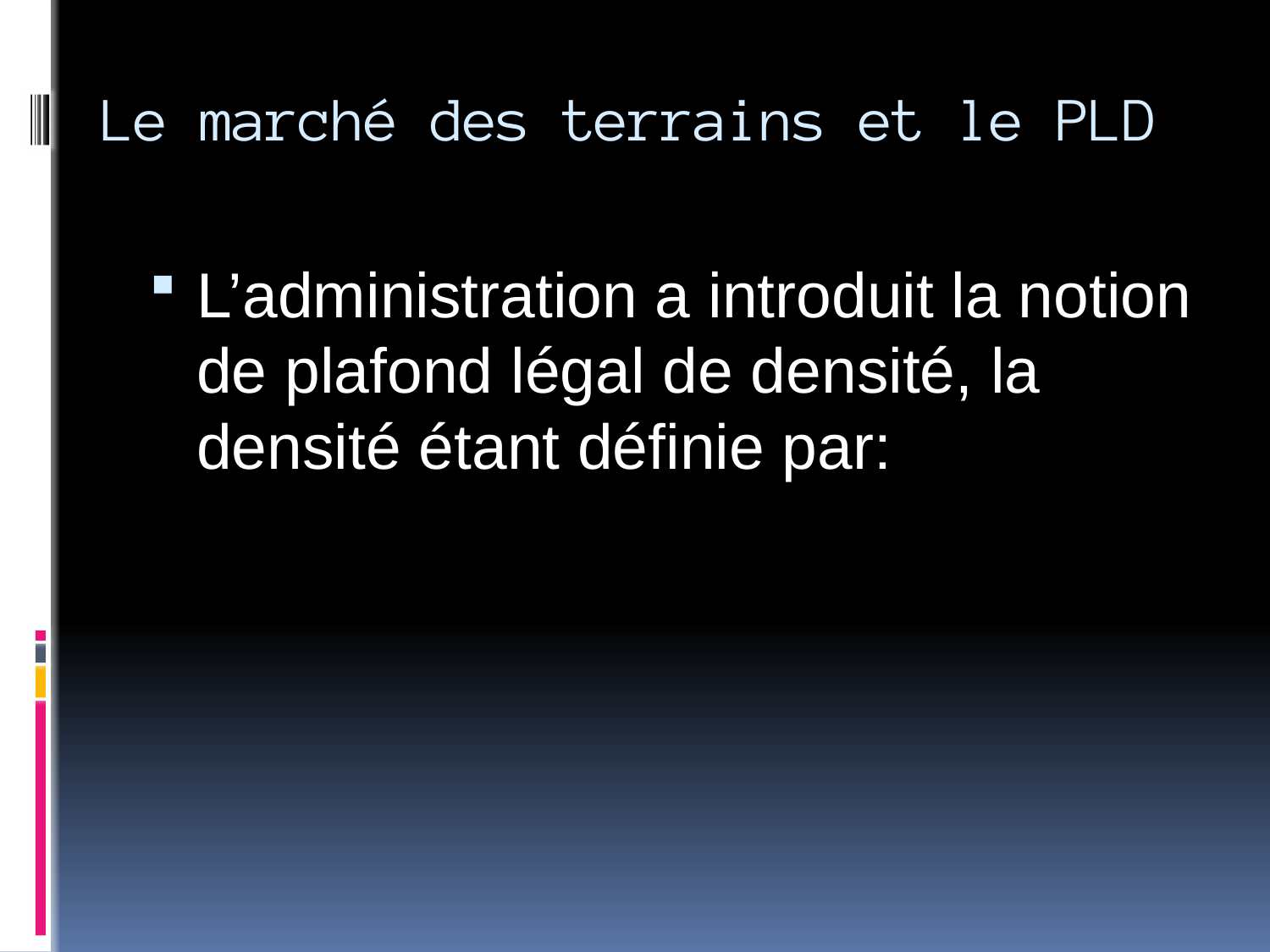

# Le marché des terrains et le PLD
L’administration a introduit la notion de plafond légal de densité, la densité étant définie par: